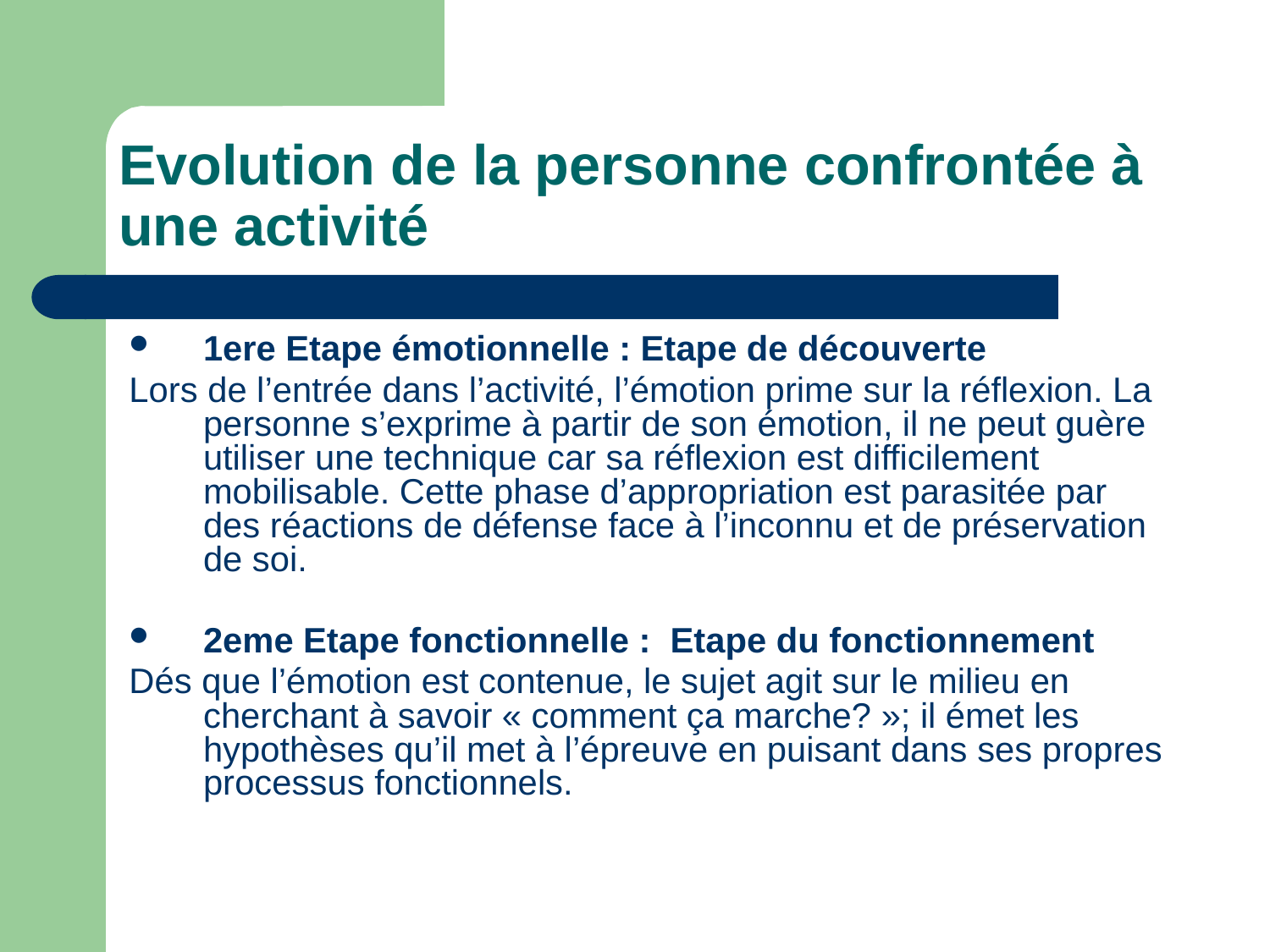

# Evolution de la personne confrontée à une activité
1ere Etape émotionnelle : Etape de découverte
Lors de l’entrée dans l’activité, l’émotion prime sur la réflexion. La personne s’exprime à partir de son émotion, il ne peut guère utiliser une technique car sa réflexion est difficilement mobilisable. Cette phase d’appropriation est parasitée par des réactions de défense face à l’inconnu et de préservation de soi.

2eme Etape fonctionnelle :  Etape du fonctionnement
Dés que l’émotion est contenue, le sujet agit sur le milieu en cherchant à savoir « comment ça marche? »; il émet les hypothèses qu’il met à l’épreuve en puisant dans ses propres processus fonctionnels.